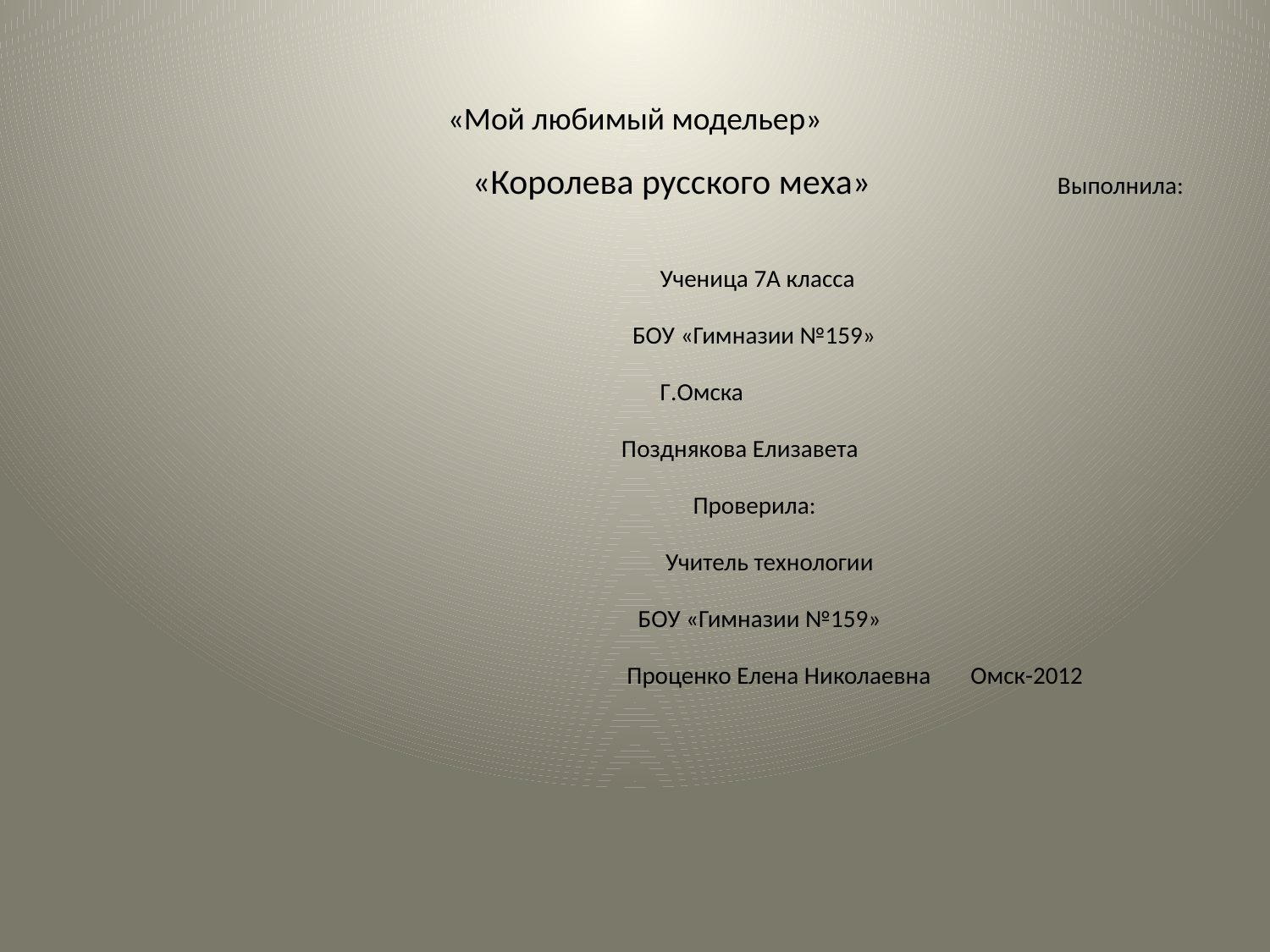

# «Мой любимый модельер»
                                                                        «Королева русского меха»                                  Выполнила:
	                                                                                   Ученица 7А класса
	                                                                              БОУ «Гимназии №159»
	                                                                                   Г.Омска
	                                                                            Позднякова Елизавета
	                                                                                         Проверила:
	                                                                                    Учитель технологии
	                                                                               БОУ «Гимназии №159»
	                                                                             Проценко Елена Николаевна	 Омск-2012